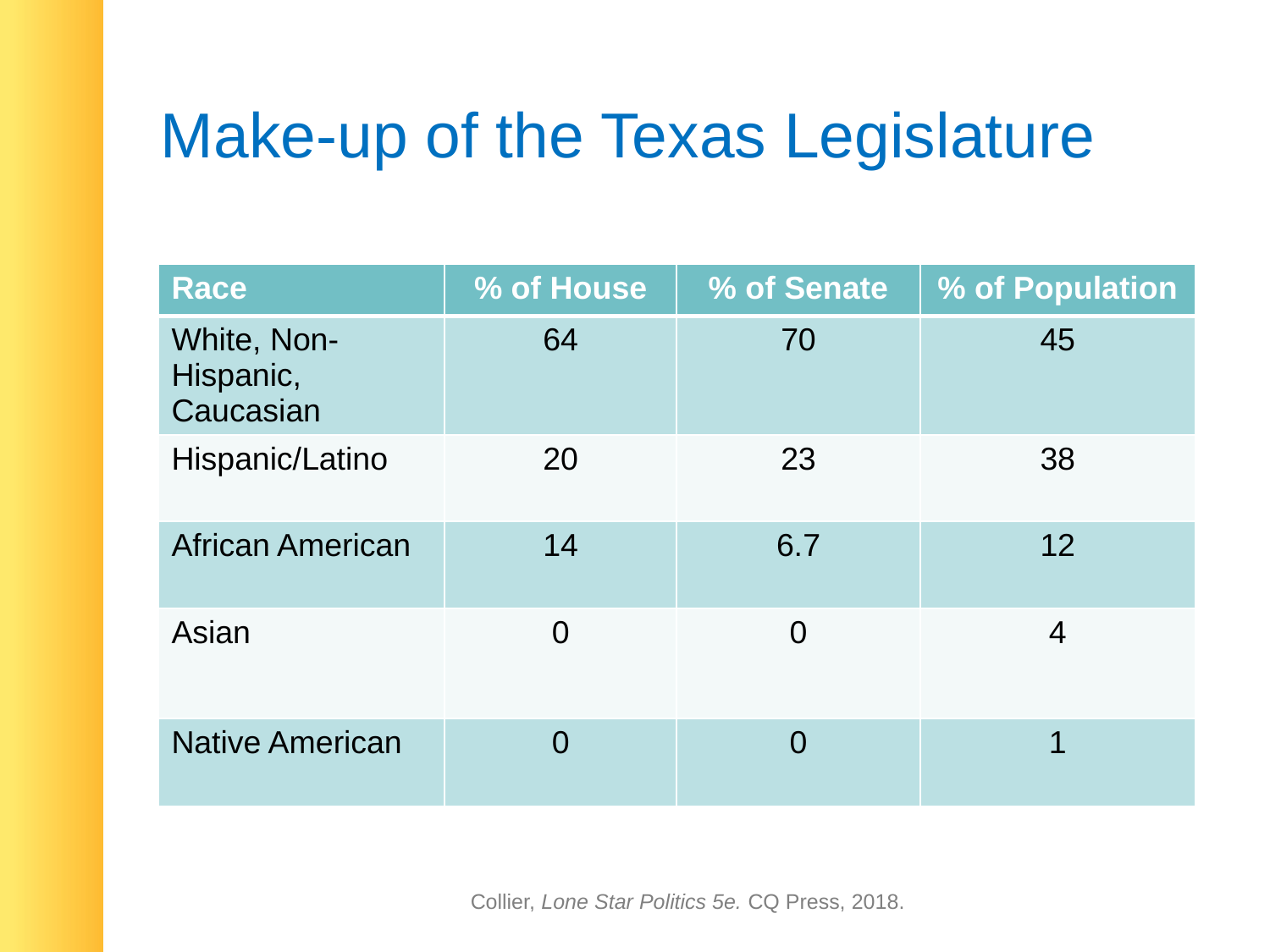

# Make-up of the Texas Legislature
| Race | % of House | % of Senate | % of Population |
| --- | --- | --- | --- |
| White, Non-Hispanic, Caucasian | 64 | 70 | 45 |
| Hispanic/Latino | 20 | 23 | 38 |
| African American | 14 | 6.7 | 12 |
| Asian | 0 | 0 | 4 |
| Native American | 0 | 0 | 1 |
Collier, Lone Star Politics 5e. CQ Press, 2018.